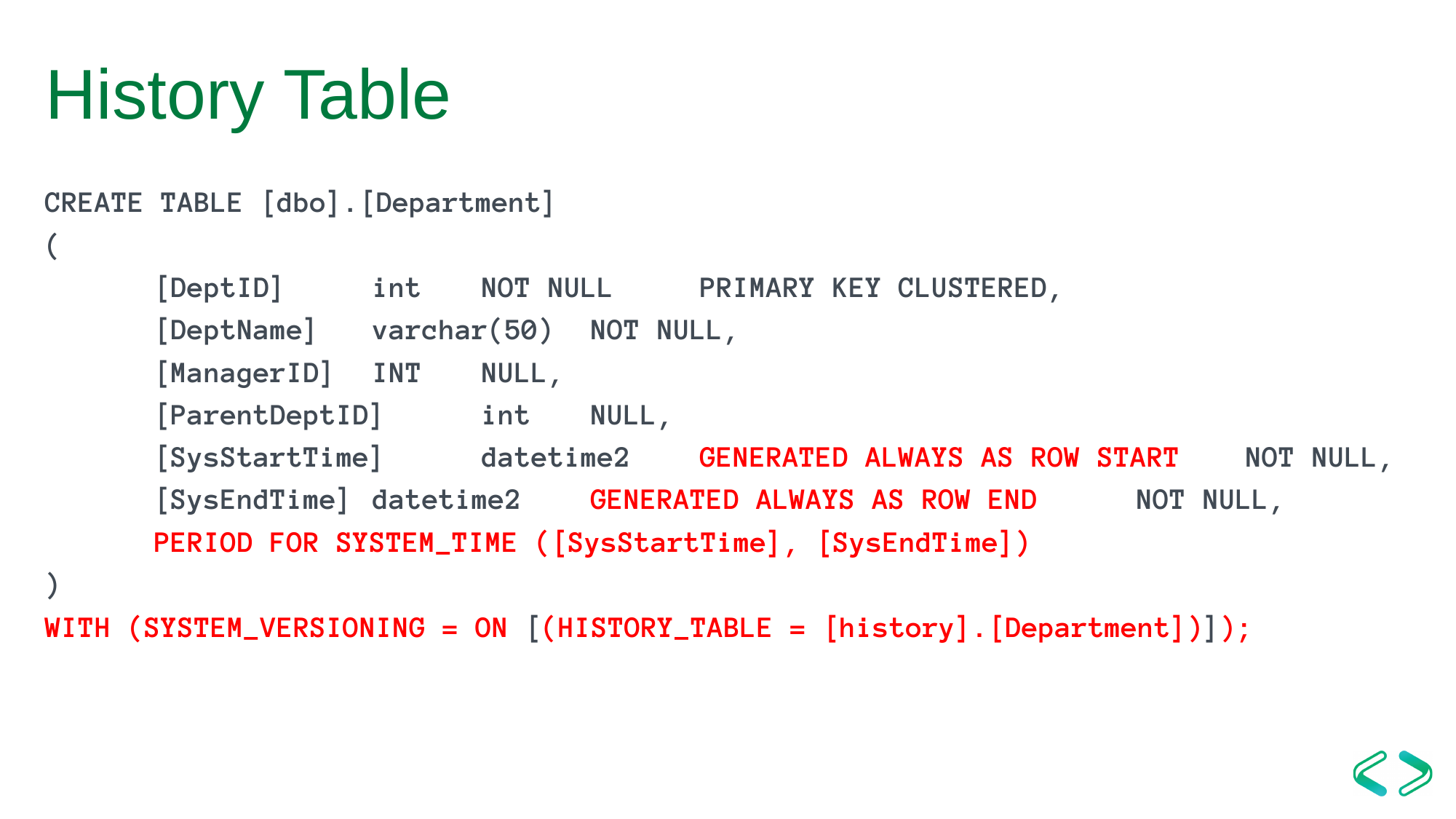

# History Table
CREATE TABLE [dbo].[Department]
(
	[DeptID]	int	NOT NULL	PRIMARY KEY CLUSTERED,
	[DeptName]	varchar(50)	NOT NULL,
	[ManagerID]	INT	NULL,
	[ParentDeptID]	int	NULL,
	[SysStartTime]	datetime2	GENERATED ALWAYS AS ROW START	NOT NULL,
	[SysEndTime]	datetime2	GENERATED ALWAYS AS ROW END	NOT NULL,
	PERIOD FOR SYSTEM_TIME ([SysStartTime], [SysEndTime])
)
WITH (SYSTEM_VERSIONING = ON [(HISTORY_TABLE = [history].[Department])]);